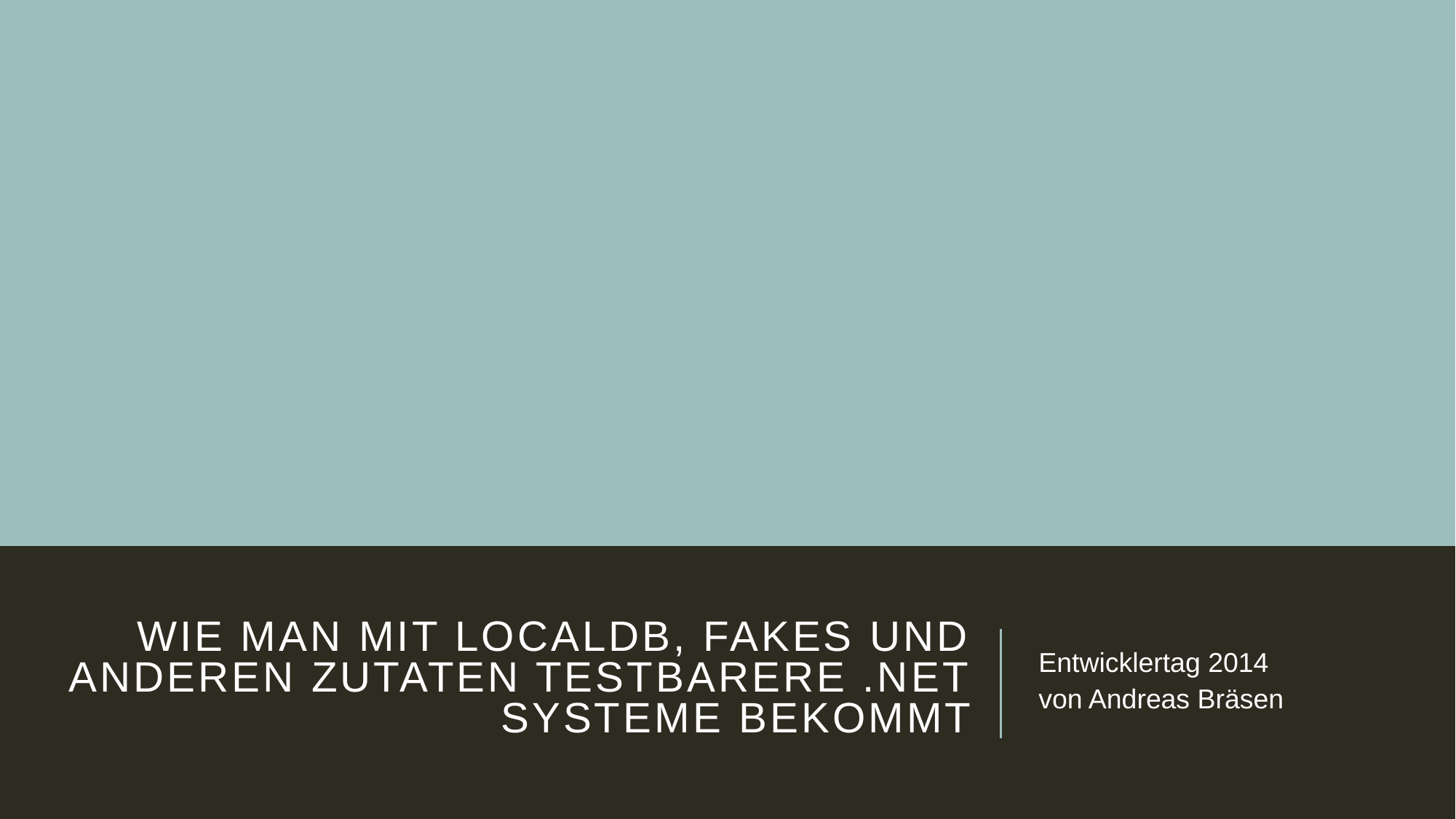

# Wie man mit LocalDB, Fakes und anderen zutaten testbarere .NET Systeme bekommt
Entwicklertag 2014
von Andreas Bräsen